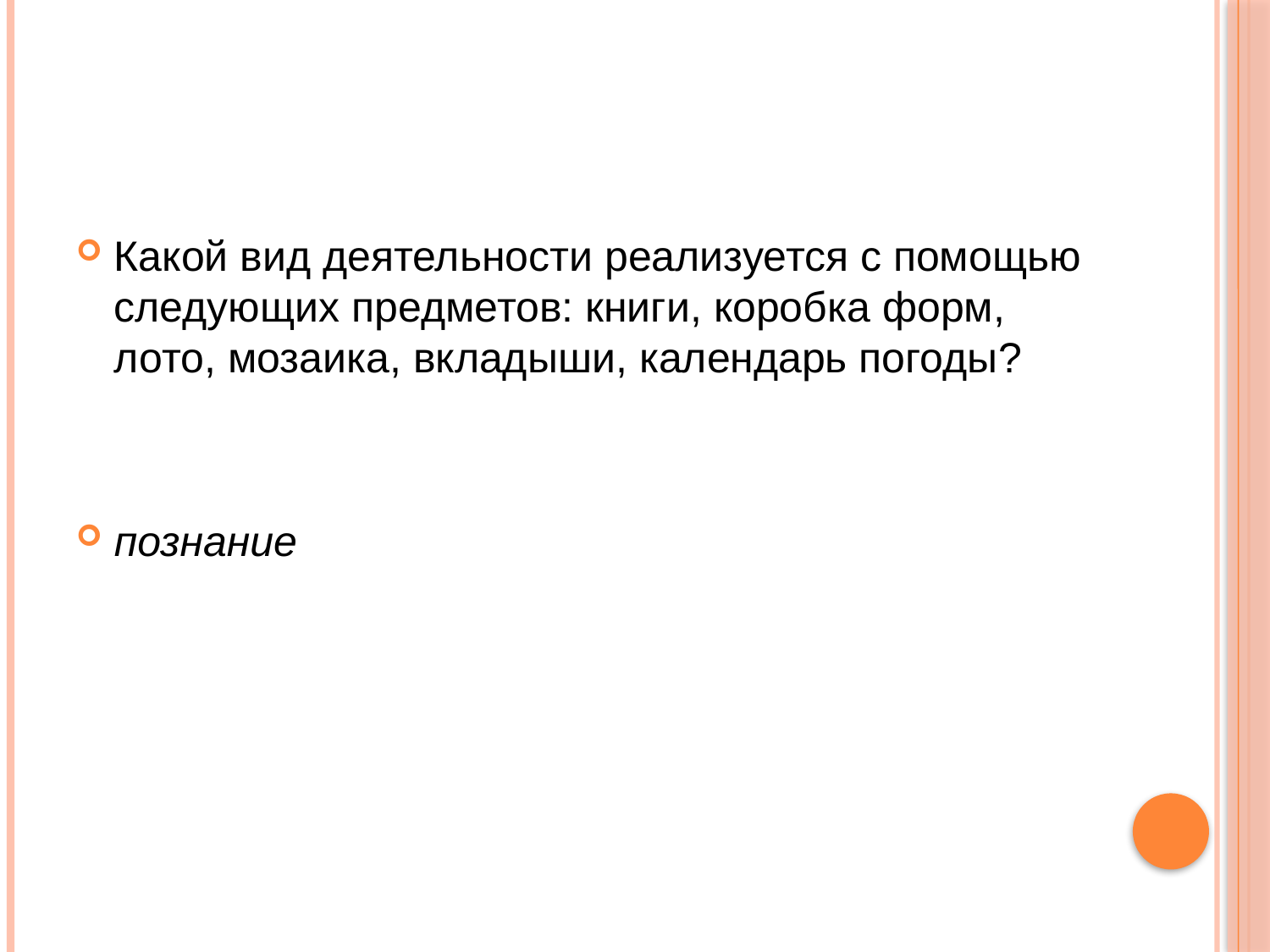

Какой вид деятельности реализуется с помощью следующих предметов: книги, коробка форм, лото, мозаика, вкладыши, календарь погоды?

познание